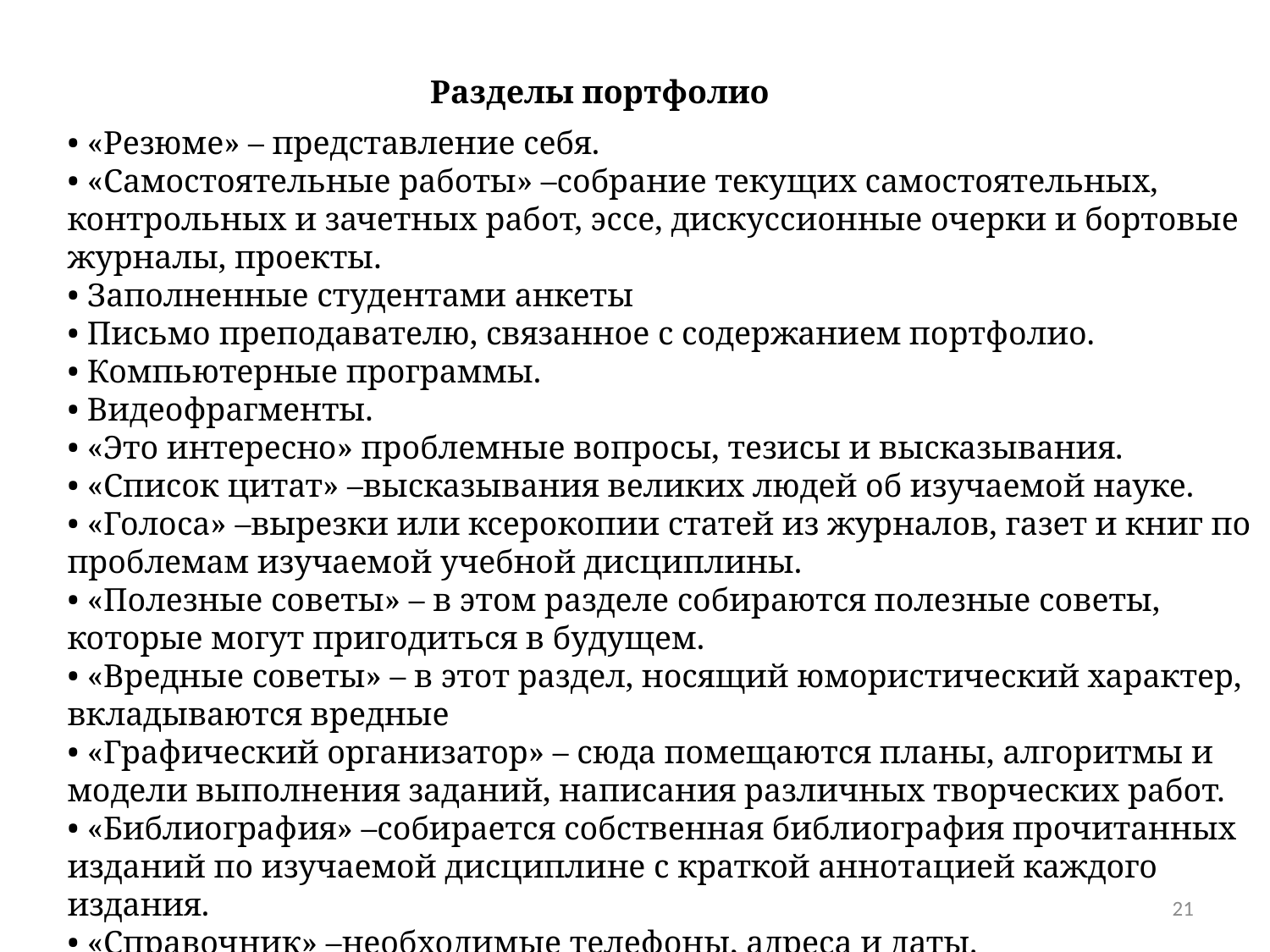

Разделы портфолио
• «Резюме» – представление себя.
• «Самостоятельные работы» –собрание текущих самостоятельных, контрольных и зачетных работ, эссе, дискуссионные очерки и бортовые журналы, проекты.
• Заполненные студентами анкеты
• Письмо преподавателю, связанное с содержанием портфолио.
• Компьютерные программы.
• Видеофрагменты.
• «Это интересно» проблемные вопросы, тезисы и высказывания.
• «Список цитат» –высказывания великих людей об изучаемой науке.
• «Голоса» –вырезки или ксерокопии статей из журналов, газет и книг по проблемам изучаемой учебной дисциплины.
• «Полезные советы» – в этом разделе собираются полезные советы, которые могут пригодиться в будущем.
• «Вредные советы» – в этот раздел, носящий юмористический характер, вкладываются вредные
• «Графический организатор» – сюда помещаются планы, алгоритмы и модели выполнения заданий, написания различных творческих работ.
• «Библиография» –собирается собственная библиография прочитанных изданий по изучаемой дисциплине с краткой аннотацией каждого издания.
• «Справочник» –необходимые телефоны, адреса и даты.
• Самооценка портфолио самим студентом.

21